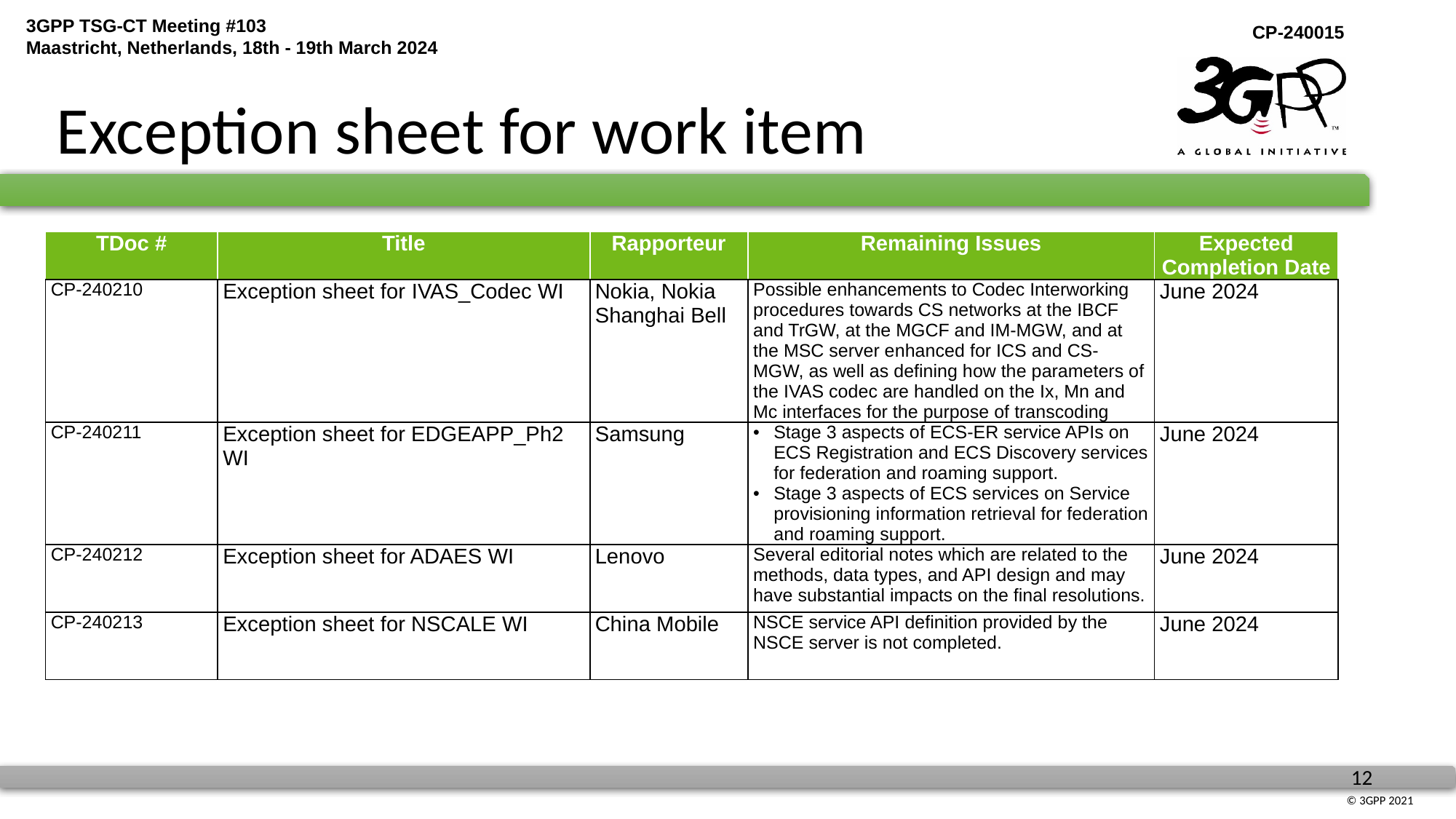

# Exception sheet for work item
| TDoc # | Title | Rapporteur | Remaining Issues | Expected Completion Date |
| --- | --- | --- | --- | --- |
| CP-240210 | Exception sheet for IVAS\_Codec WI | Nokia, Nokia Shanghai Bell | Possible enhancements to Codec Interworking procedures towards CS networks at the IBCF and TrGW, at the MGCF and IM-MGW, and at the MSC server enhanced for ICS and CS-MGW, as well as defining how the parameters of the IVAS codec are handled on the Ix, Mn and Mc interfaces for the purpose of transcoding | June 2024 |
| CP-240211 | Exception sheet for EDGEAPP\_Ph2 WI | Samsung | Stage 3 aspects of ECS-ER service APIs on ECS Registration and ECS Discovery services for federation and roaming support. Stage 3 aspects of ECS services on Service provisioning information retrieval for federation and roaming support. | June 2024 |
| CP-240212 | Exception sheet for ADAES WI | Lenovo | Several editorial notes which are related to the methods, data types, and API design and may have substantial impacts on the final resolutions. | June 2024 |
| CP-240213 | Exception sheet for NSCALE WI | China Mobile | NSCE service API definition provided by the NSCE server is not completed. | June 2024 |